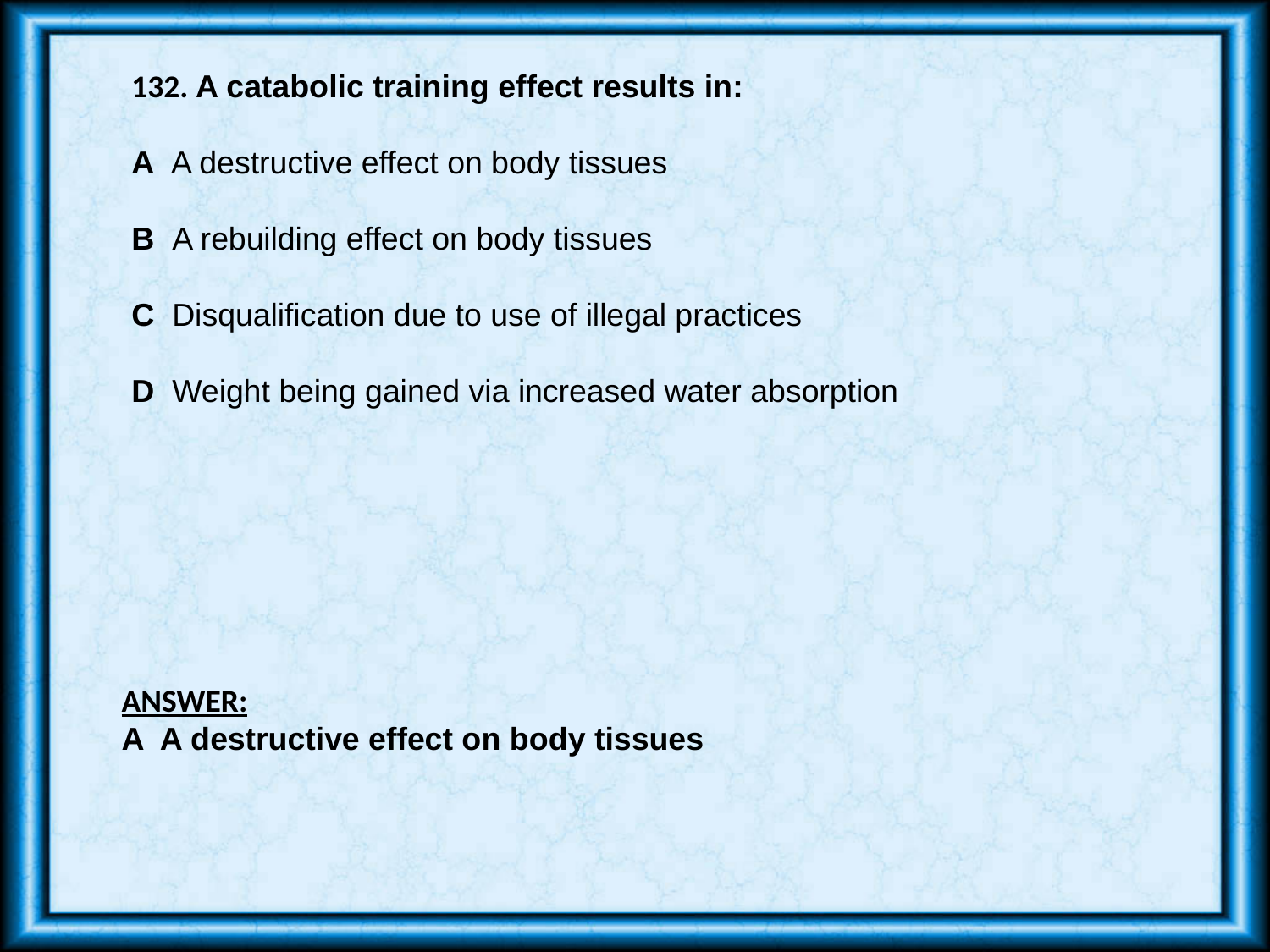

132. A catabolic training effect results in:

A  A destructive effect on body tissues

B  A rebuilding effect on body tissues

C  Disqualification due to use of illegal practices

D  Weight being gained via increased water absorption

ANSWER:
A  A destructive effect on body tissues